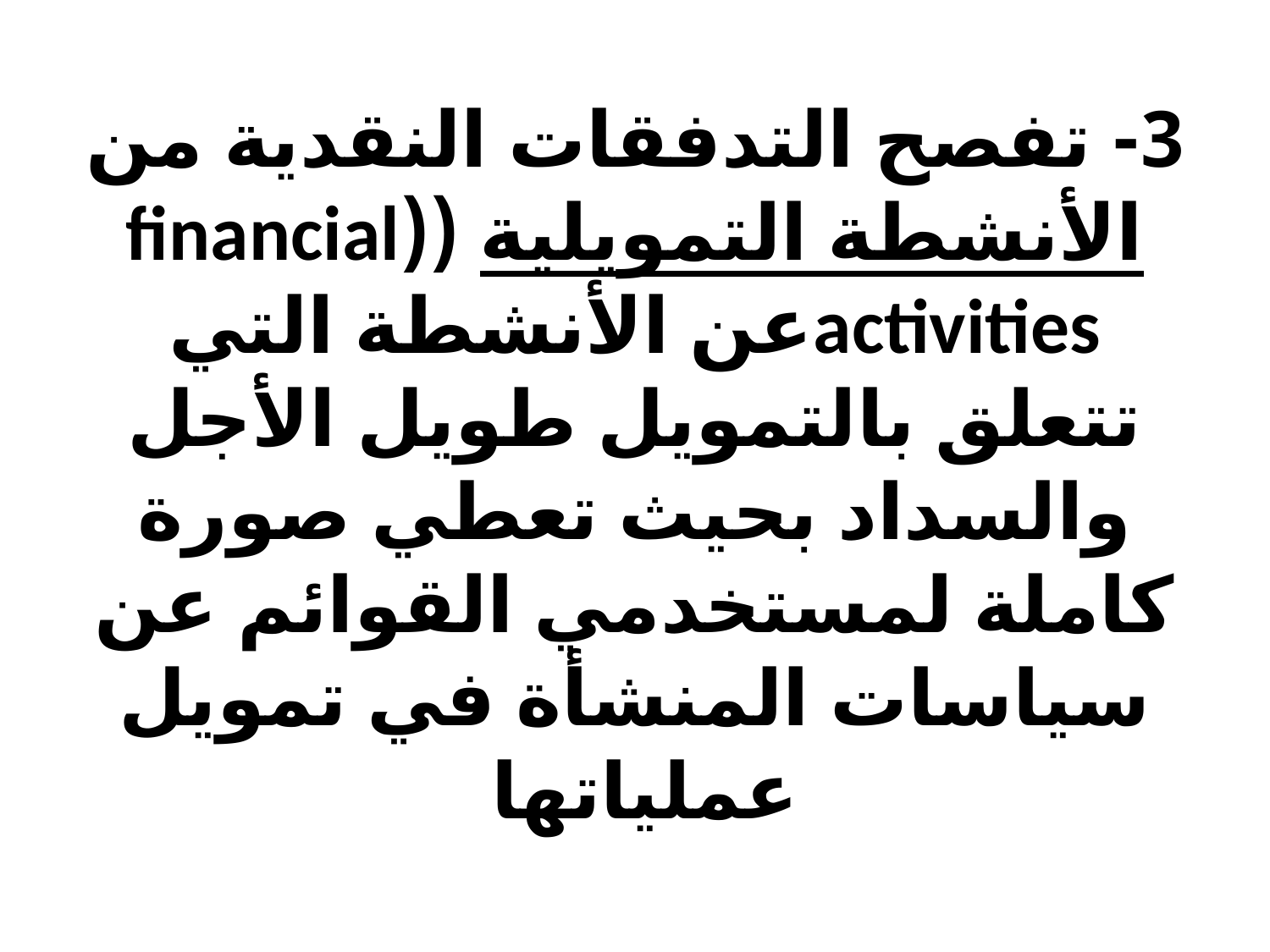

# 3- تفصح التدفقات النقدية من الأنشطة التمويلية ((financial activitiesعن الأنشطة التي تتعلق بالتمويل طويل الأجل والسداد بحيث تعطي صورة كاملة لمستخدمي القوائم عن سياسات المنشأة في تمويل عملياتها